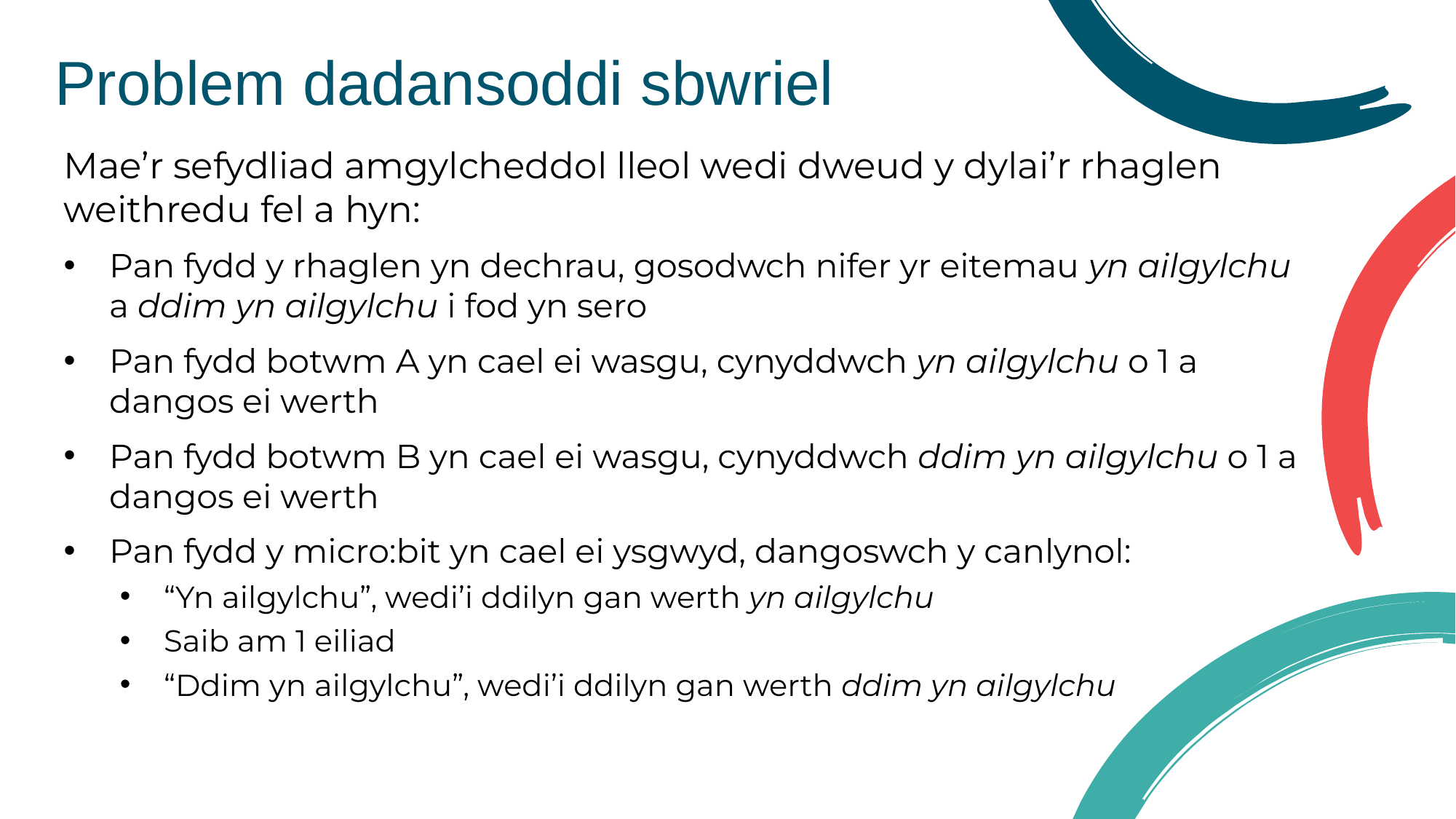

# Problem dadansoddi sbwriel
Mae’r sefydliad amgylcheddol lleol wedi dweud y dylai’r rhaglen weithredu fel a hyn:
Pan fydd y rhaglen yn dechrau, gosodwch nifer yr eitemau yn ailgylchu a ddim yn ailgylchu i fod yn sero
Pan fydd botwm A yn cael ei wasgu, cynyddwch yn ailgylchu o 1 a dangos ei werth
Pan fydd botwm B yn cael ei wasgu, cynyddwch ddim yn ailgylchu o 1 a dangos ei werth
Pan fydd y micro:bit yn cael ei ysgwyd, dangoswch y canlynol:
“Yn ailgylchu”, wedi’i ddilyn gan werth yn ailgylchu
Saib am 1 eiliad
“Ddim yn ailgylchu”, wedi’i ddilyn gan werth ddim yn ailgylchu